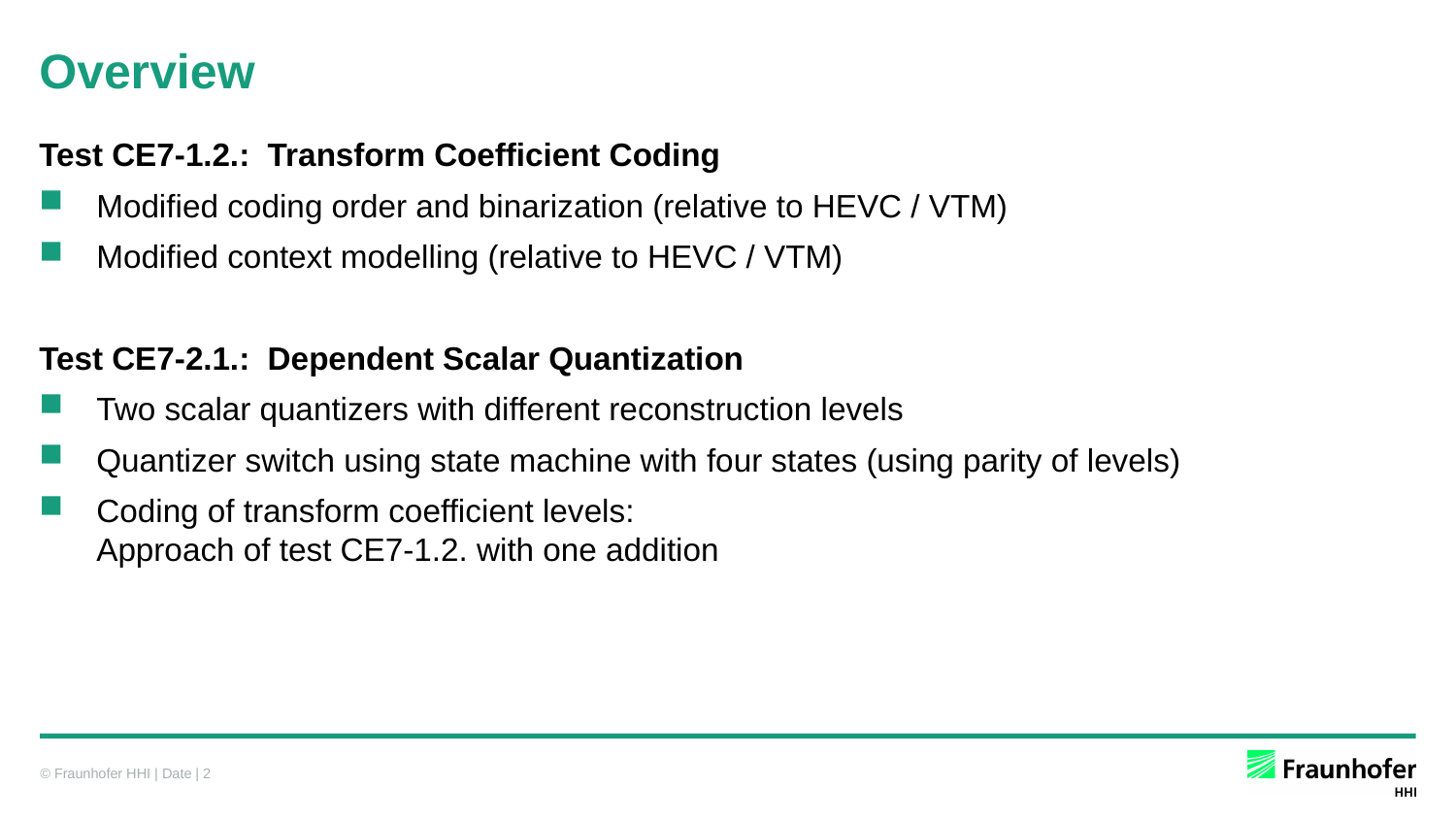

# Overview
Test CE7-1.2.:  Transform Coefficient Coding
Modified coding order and binarization (relative to HEVC / VTM)
Modified context modelling (relative to HEVC / VTM)

Test CE7-2.1.:  Dependent Scalar Quantization
Two scalar quantizers with different reconstruction levels
Quantizer switch using state machine with four states (using parity of levels)
Coding of transform coefficient levels:
Approach of test CE7-1.2. with one addition